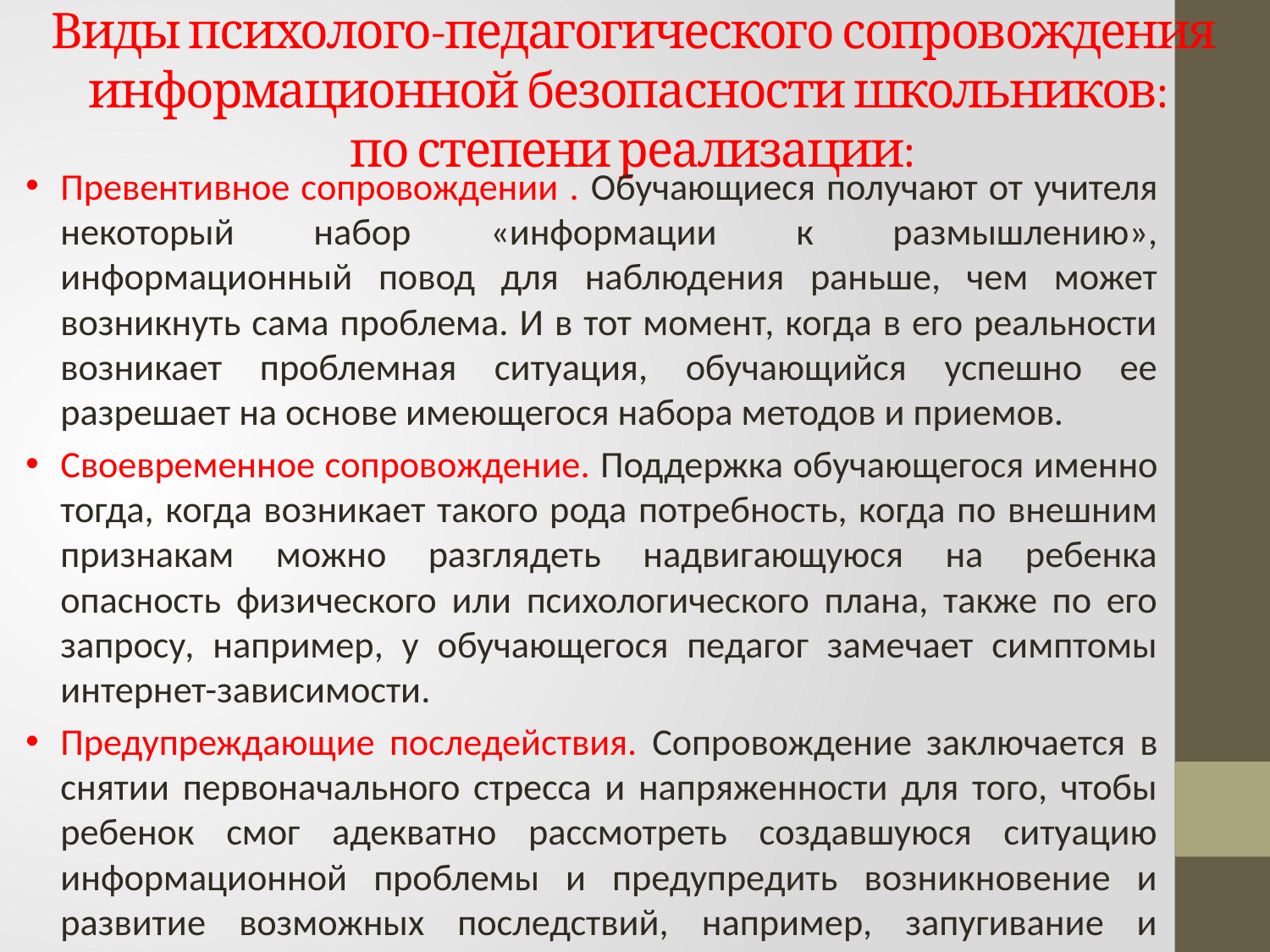

# Виды психолого-педагогического сопровождения информационной безопасности школьников: по степени реализации:
Превентивное сопровождении . Обучающиеся получают от учителя некоторый набор «информации к размышлению», информационный повод для наблюдения раньше, чем может возникнуть сама проблема. И в тот момент, когда в его реальности возникает проблемная ситуация, обучающийся успешно ее разрешает на основе имеющегося набора методов и приемов.
Своевременное сопровождение. Поддержка обучающегося именно тогда, когда возникает такого рода потребность, когда по внешним признакам можно разглядеть надвигающуюся на ребенка опасность физического или психологического плана, также по его запросу, например, у обучающегося педагог замечает симптомы интернет-зависимости.
Предупреждающие последействия. Сопровождение заключается в снятии первоначального стресса и напряженности для того, чтобы ребенок смог адекватно рассмотреть создавшуюся ситуацию информационной проблемы и предупредить возникновение и развитие возможных последствий, например, запугивание и унижение ребенка при общении в социальной сети.